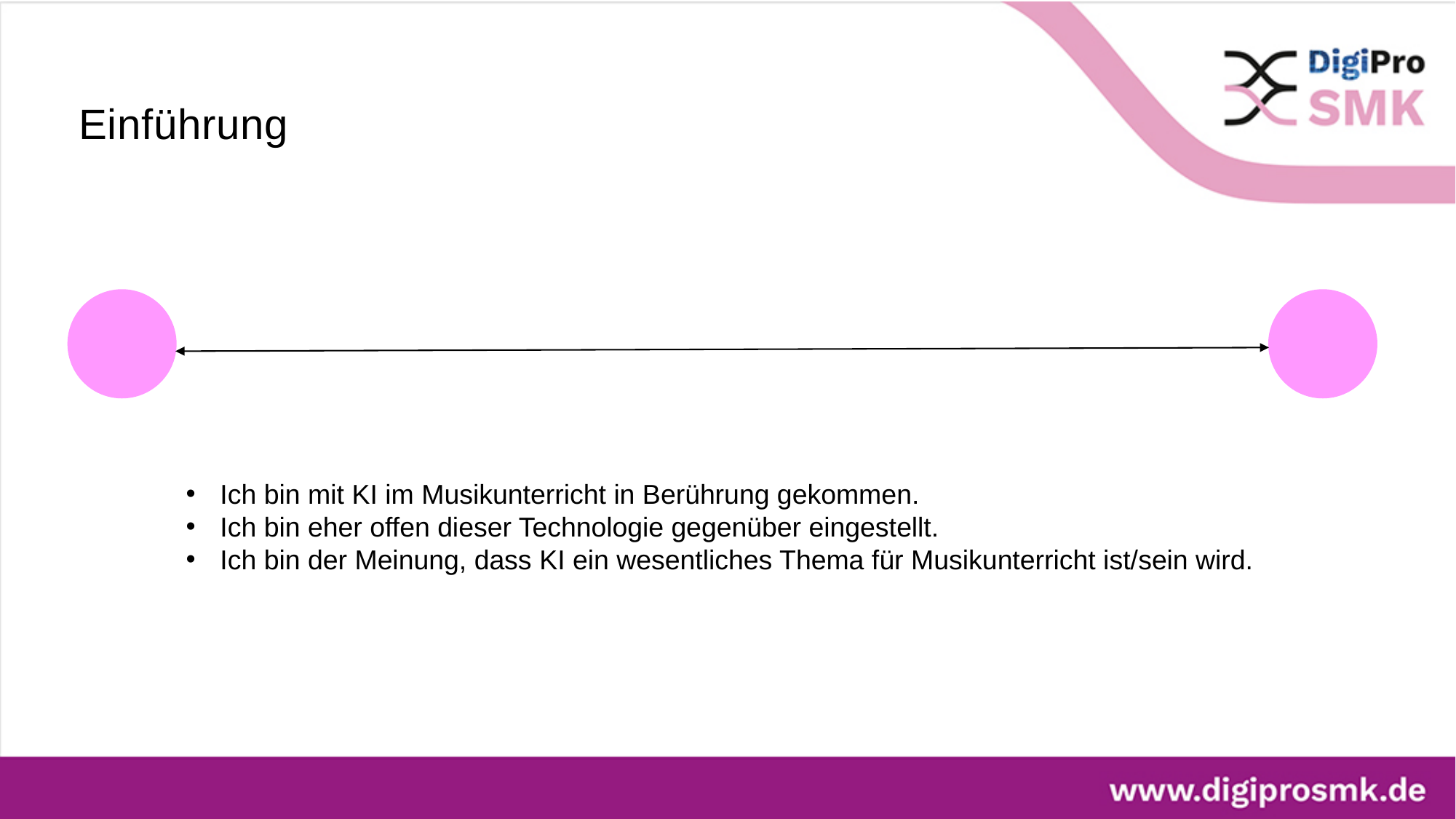

# Einführung

Ich bin mit KI im Musikunterricht in Berührung gekommen.
Ich bin eher offen dieser Technologie gegenüber eingestellt.
Ich bin der Meinung, dass KI ein wesentliches Thema für Musikunterricht ist/sein wird.